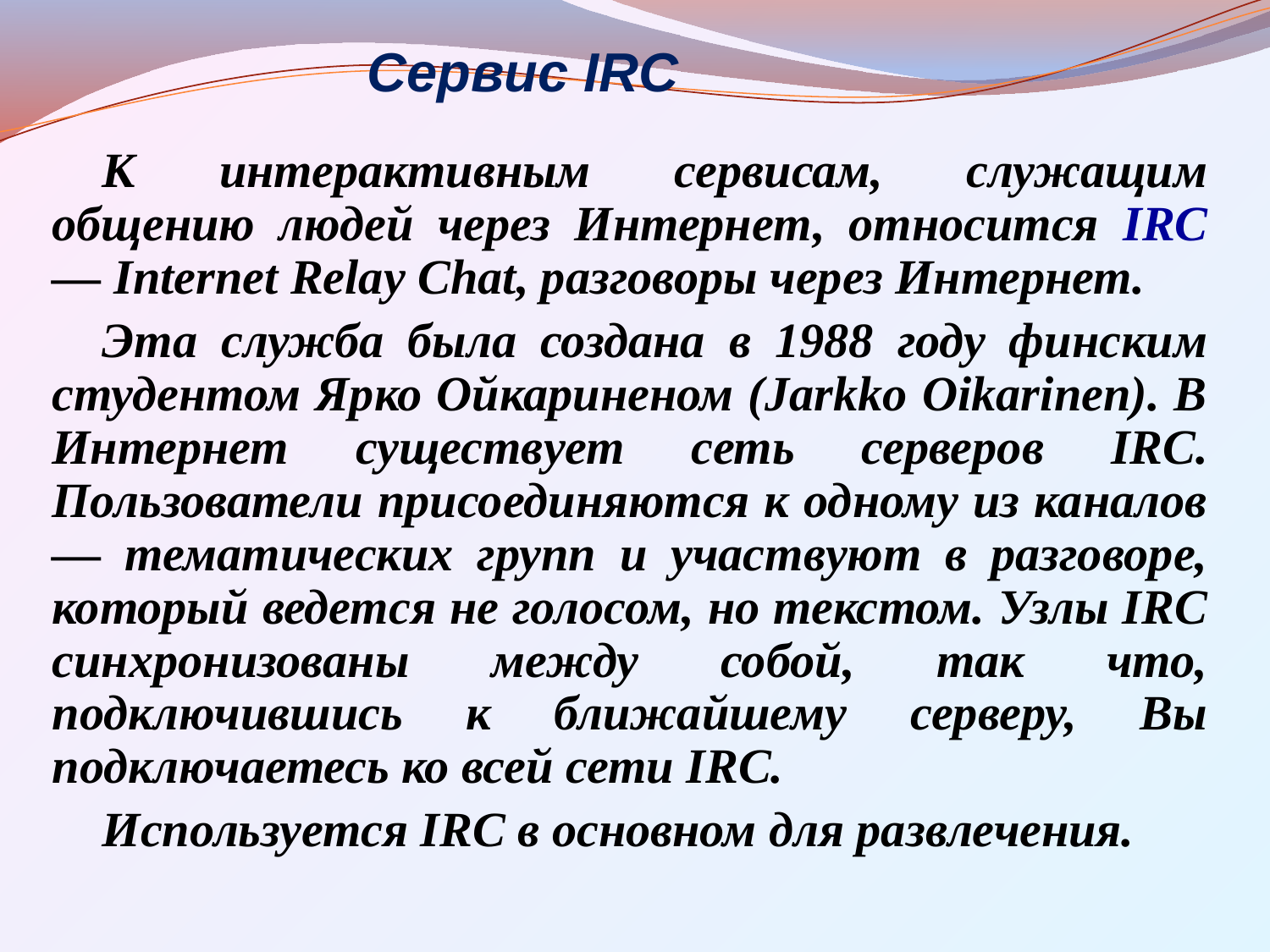

# Сервис IRC
К интерактивным сервисам, служащим общению людей через Интернет, относится IRC — Internet Relay Chat, разговоры через Интернет.
Эта служба была создана в 1988 году финским студентом Ярко Ойкариненом (Jarkko Oikarinen). В Интернет существует сеть серверов IRC. Пользователи присоединяются к одному из каналов — тематических групп и участвуют в разговоре, который ведется не голосом, но текстом. Узлы IRC синхронизованы между собой, так что, подключившись к ближайшему серверу, Вы подключаетесь ко всей сети IRC.
Используется IRC в основном для развлечения.